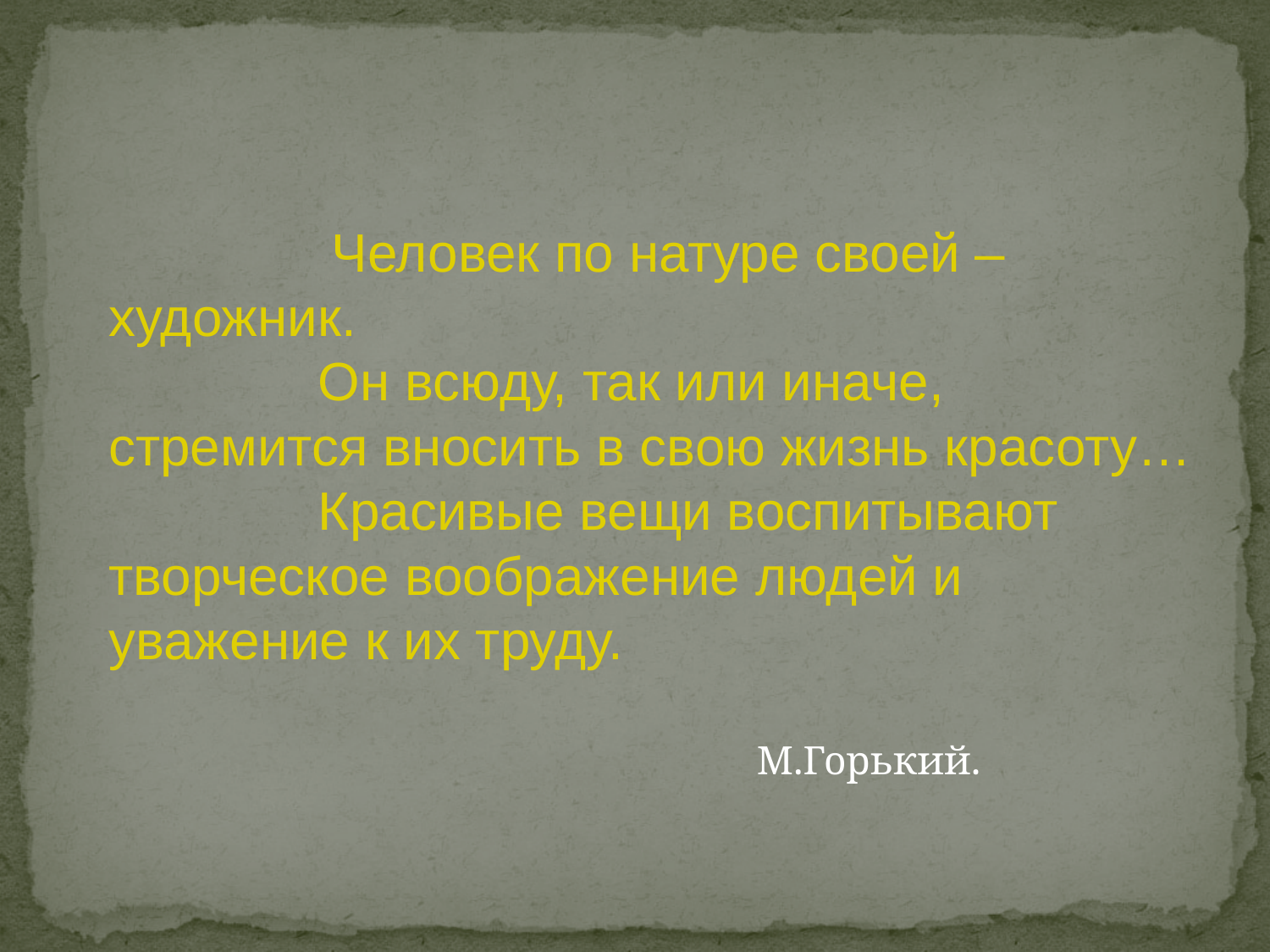

#
                 Человек по натуре своей – художник.
              Он всюду, так или иначе, стремится вносить в свою жизнь красоту…
              Красивые вещи воспитывают творческое воображение людей и уважение к их труду.

                                                                   М.Горький.